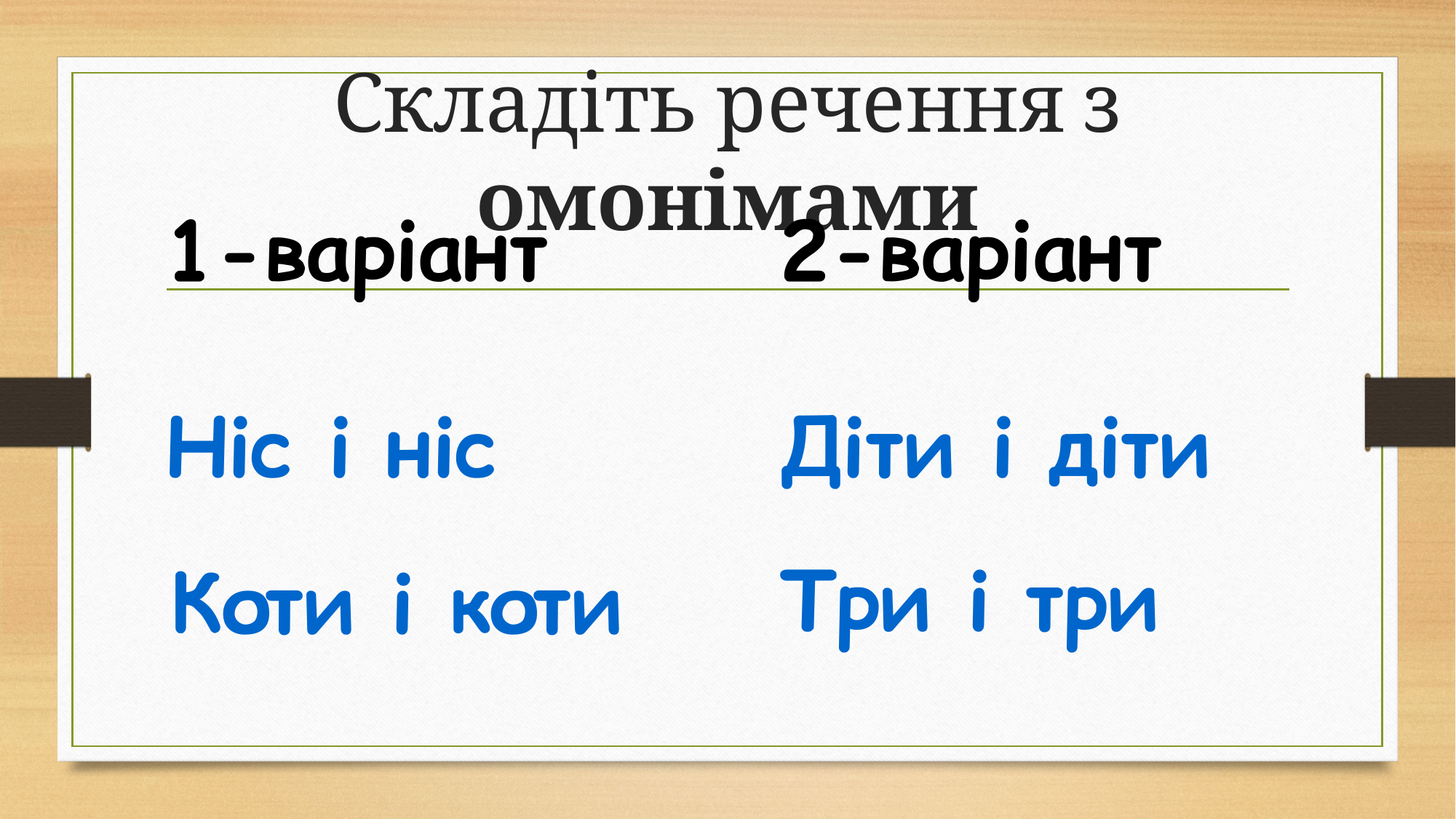

# Складіть речення з омонімами
2-варіант

Діти і діти
1-варіант

Ніс і ніс
Три і три
Коти і коти